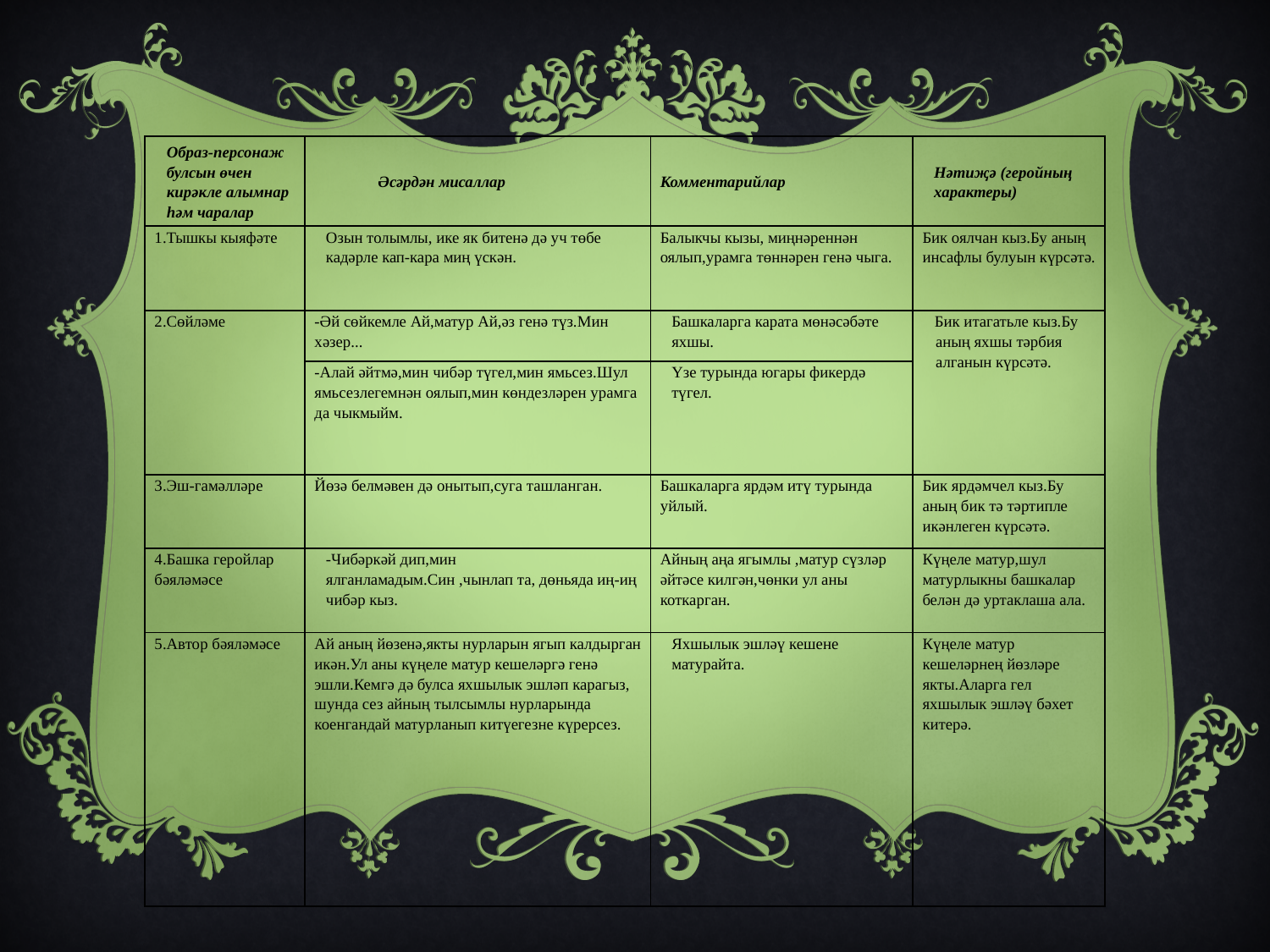

| Образ-персонаж булсын өчен кирәкле алымнар һәм чаралар | Әсәрдән мисаллар | Комментарийлар | Нәтиҗә (геройның характеры) |
| --- | --- | --- | --- |
| 1.Тышкы кыяфәте | Озын толымлы, ике як битенә дә уч төбе кадәрле кап-кара миң үскән. | Балыкчы кызы, миңнәреннән оялып,урамга төннәрен генә чыга. | Бик оялчан кыз.Бу аның инсафлы булуын күрсәтә. |
| 2.Сөйләме | -Әй сөйкемле Ай,матур Ай,әз генә түз.Мин хәзер... | Башкаларга карата мөнәсәбәте яхшы. | Бик итагатьле кыз.Бу аның яхшы тәрбия алганын күрсәтә. |
|  | -Алай әйтмә,мин чибәр түгел,мин ямьсез.Шул ямьсезлегемнән оялып,мин көндезләрен урамга да чыкмыйм. | Үзе турында югары фикердә түгел. |  |
| 3.Эш-гамәлләре | Йөзә белмәвен дә онытып,суга ташланган. | Башкаларга ярдәм итү турында уйлый. | Бик ярдәмчел кыз.Бу аның бик тә тәртипле икәнлеген күрсәтә. |
| 4.Башка геройлар бәяләмәсе | -Чибәркәй дип,мин ялганламадым.Син ,чынлап та, дөньяда иң-иң чибәр кыз. | Айның аңа ягымлы ,матур сүзләр әйтәсе килгән,чөнки ул аны коткарган. | Күңеле матур,шул матурлыкны башкалар белән дә уртаклаша ала. |
| 5.Автор бәяләмәсе | Ай аның йөзенә,якты нурларын ягып калдырган икән.Ул аны күңеле матур кешеләргә генә эшли.Кемгә дә булса яхшылык эшләп карагыз, шунда сез айның тылсымлы нурларында коенгандай матурланып китүегезне күрерсез. | Яхшылык эшләү кешене матурайта. | Күңеле матур кешеләрнең йөзләре якты.Аларга гел яхшылык эшләү бәхет китерә. |